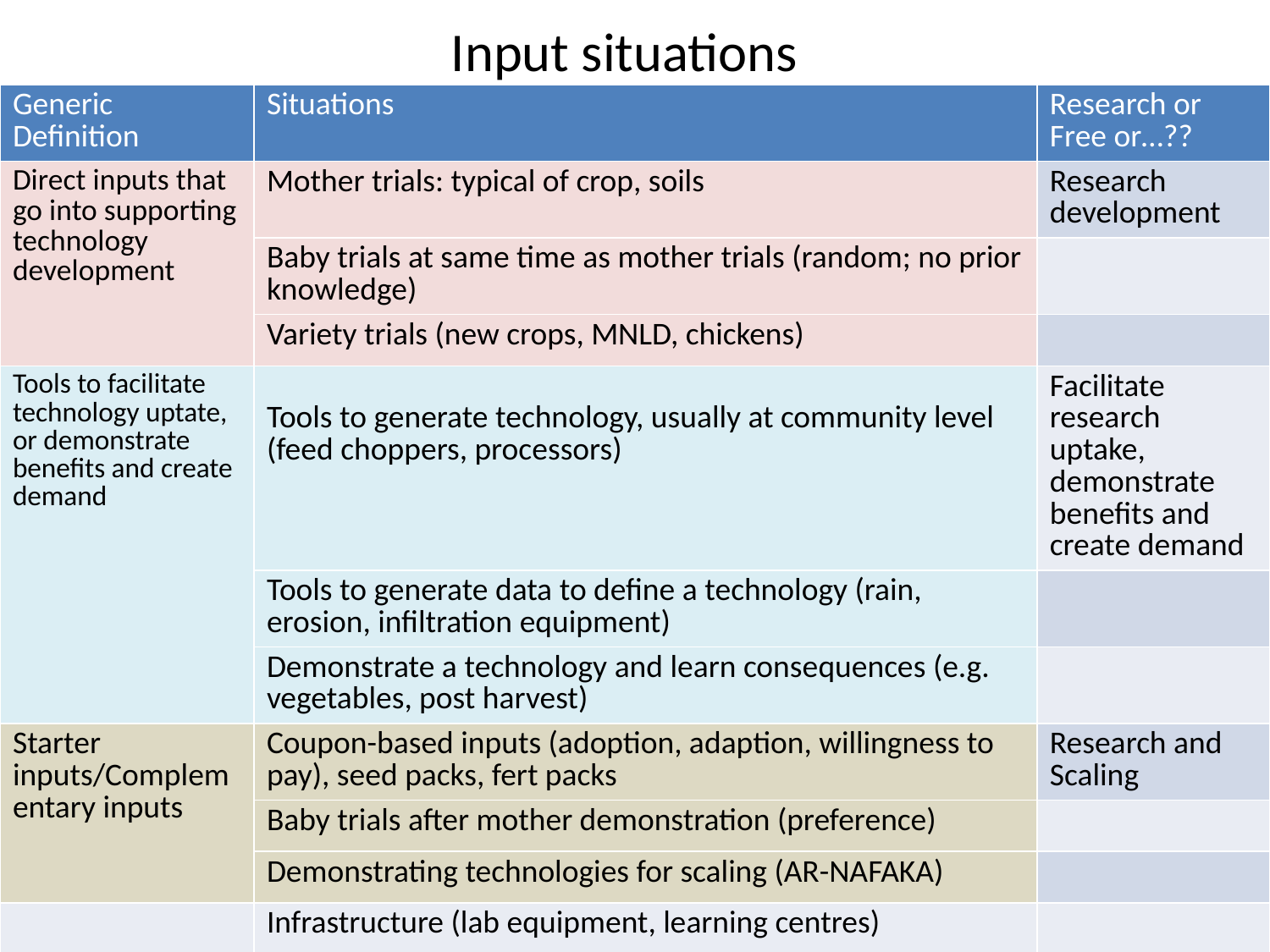

# Input situations
| Generic Definition | Situations | Research or Free or…?? |
| --- | --- | --- |
| Direct inputs that go into supporting technology development | Mother trials: typical of crop, soils | Research development |
|  | Baby trials at same time as mother trials (random; no prior knowledge) |  |
|  | Variety trials (new crops, MNLD, chickens) |  |
| Tools to facilitate technology uptate, or demonstrate benefits and create demand | Tools to generate technology, usually at community level (feed choppers, processors) | Facilitate research uptake, demonstrate benefits and create demand |
|  | Tools to generate data to define a technology (rain, erosion, infiltration equipment) |  |
|  | Demonstrate a technology and learn consequences (e.g. vegetables, post harvest) |  |
| Starter inputs/Complementary inputs | Coupon-based inputs (adoption, adaption, willingness to pay), seed packs, fert packs | Research and Scaling |
|  | Baby trials after mother demonstration (preference) |  |
|  | Demonstrating technologies for scaling (AR-NAFAKA) |  |
|  | Infrastructure (lab equipment, learning centres) |  |
|  | Other??? Seed…for multiplication |  |
|  |  |  |